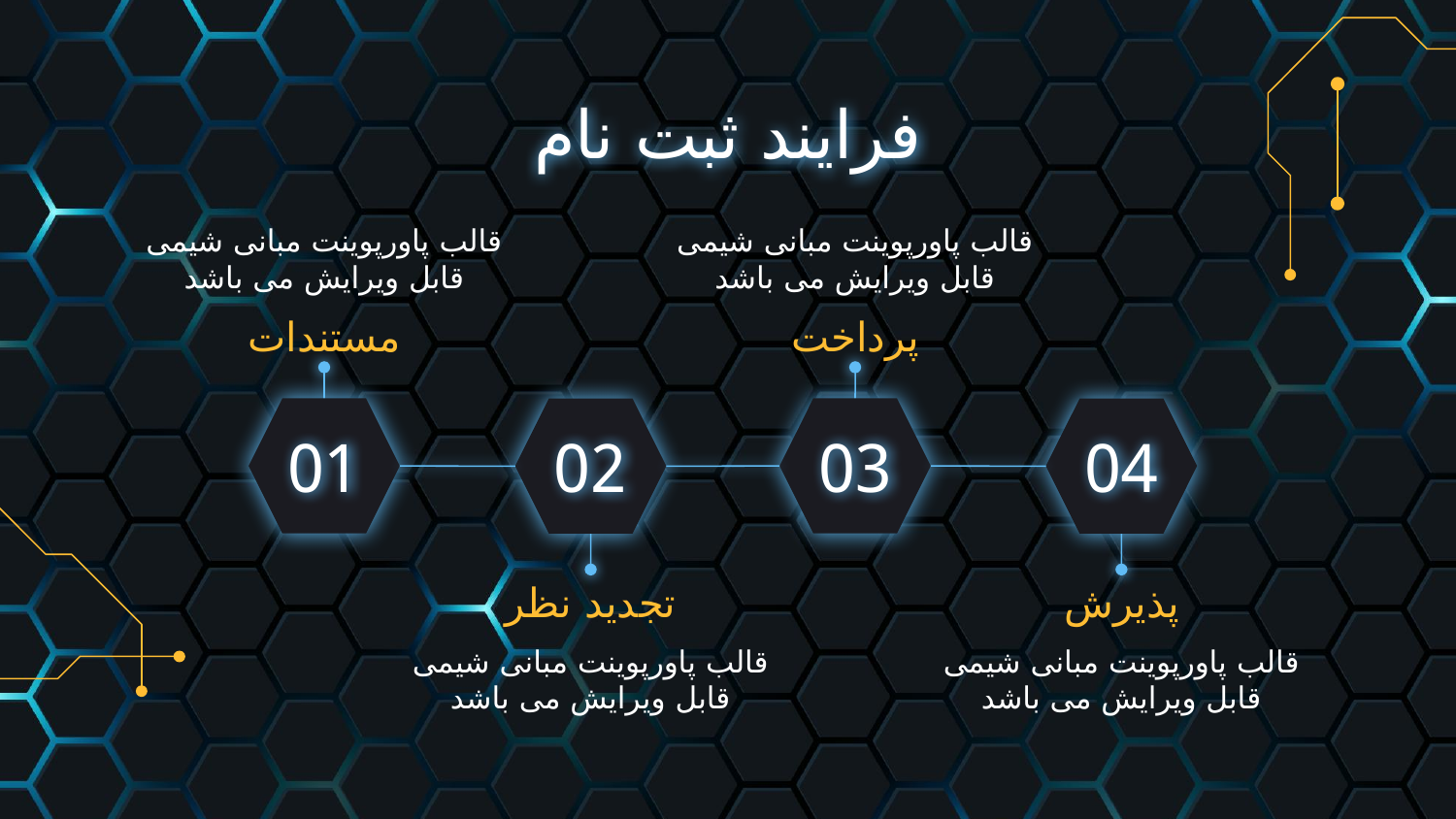

# فرایند ثبت نام
قالب پاورپوینت مبانی شیمی قابل ویرایش می باشد
قالب پاورپوینت مبانی شیمی قابل ویرایش می باشد
مستندات
پرداخت

01
02
03
04
تجدید نظر
پذیرش
قالب پاورپوینت مبانی شیمی قابل ویرایش می باشد
قالب پاورپوینت مبانی شیمی قابل ویرایش می باشد